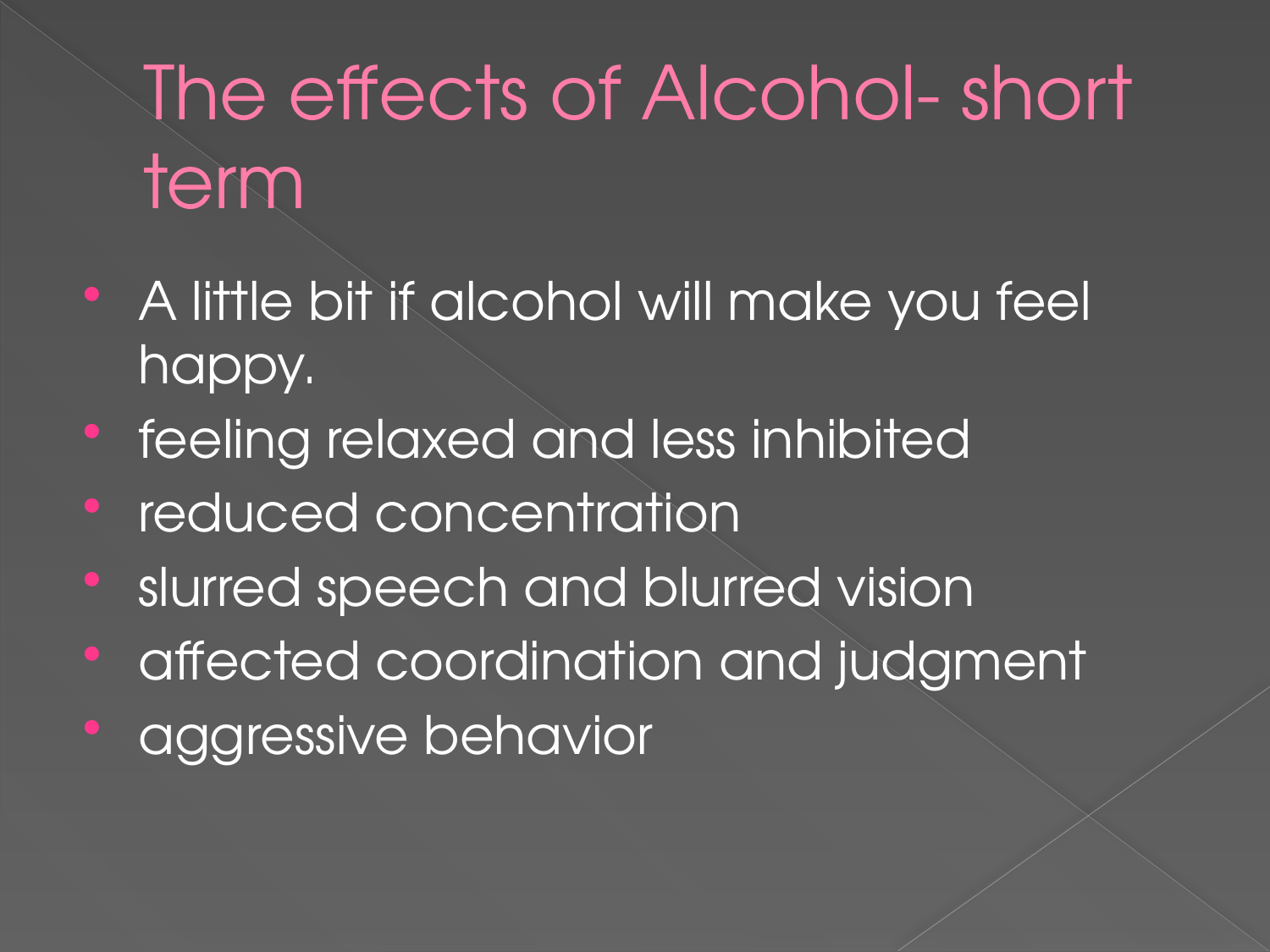

# The effects of Alcohol- short term
A little bit if alcohol will make you feel happy.
feeling relaxed and less inhibited
reduced concentration
slurred speech and blurred vision
affected coordination and judgment
aggressive behavior